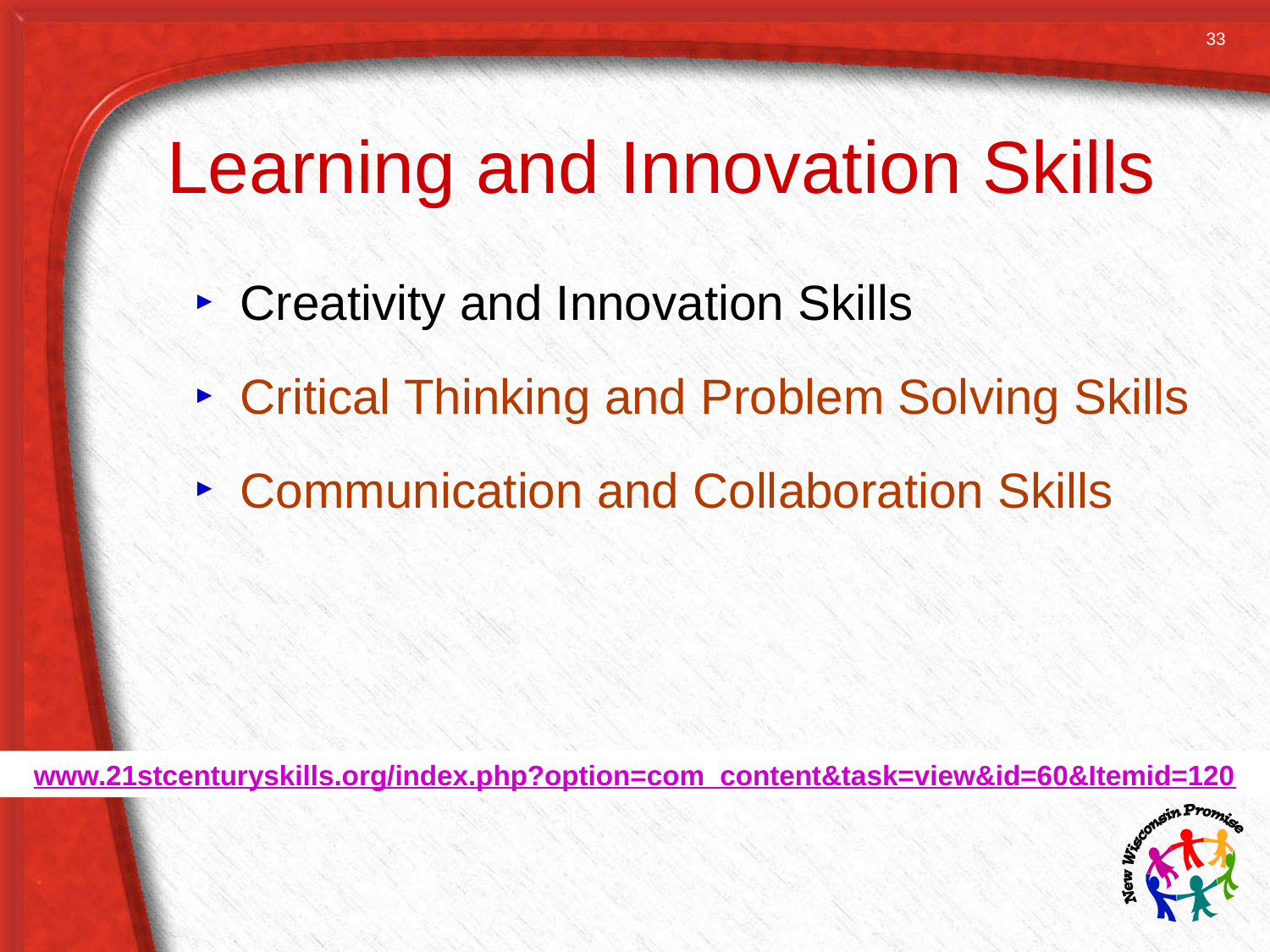

33
# Learning and Innovation Skills
Creativity and Innovation Skills
Critical Thinking and Problem Solving Skills
Communication and Collaboration Skills
www.21stcenturyskills.org/index.php?option=com_content&task=view&id=60&Itemid=120